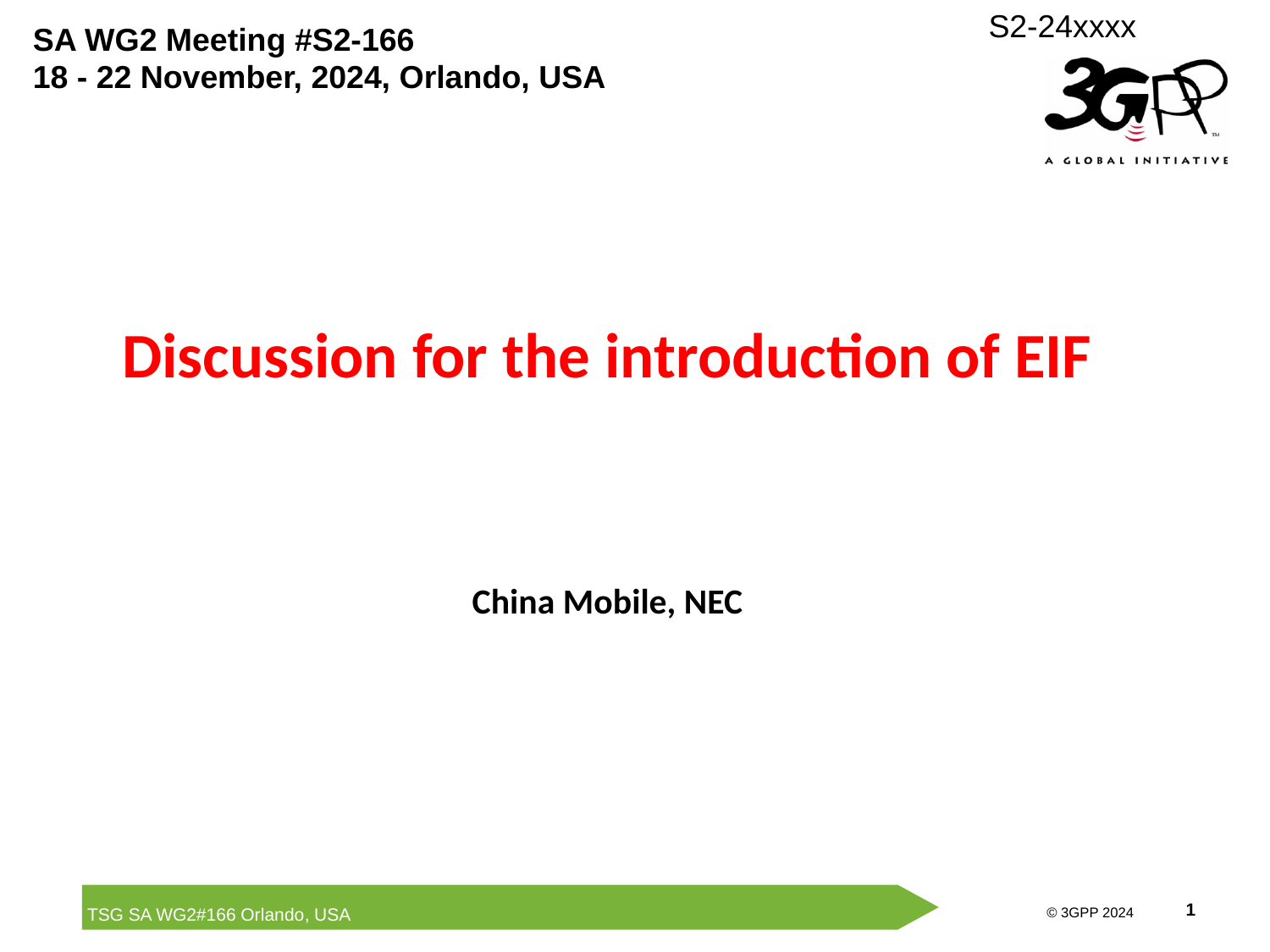

S2-24xxxx

SA WG2 Meeting #S2-166
18 - 22 November, 2024, Orlando, USA
# Discussion for the introduction of EIF
China Mobile, NEC